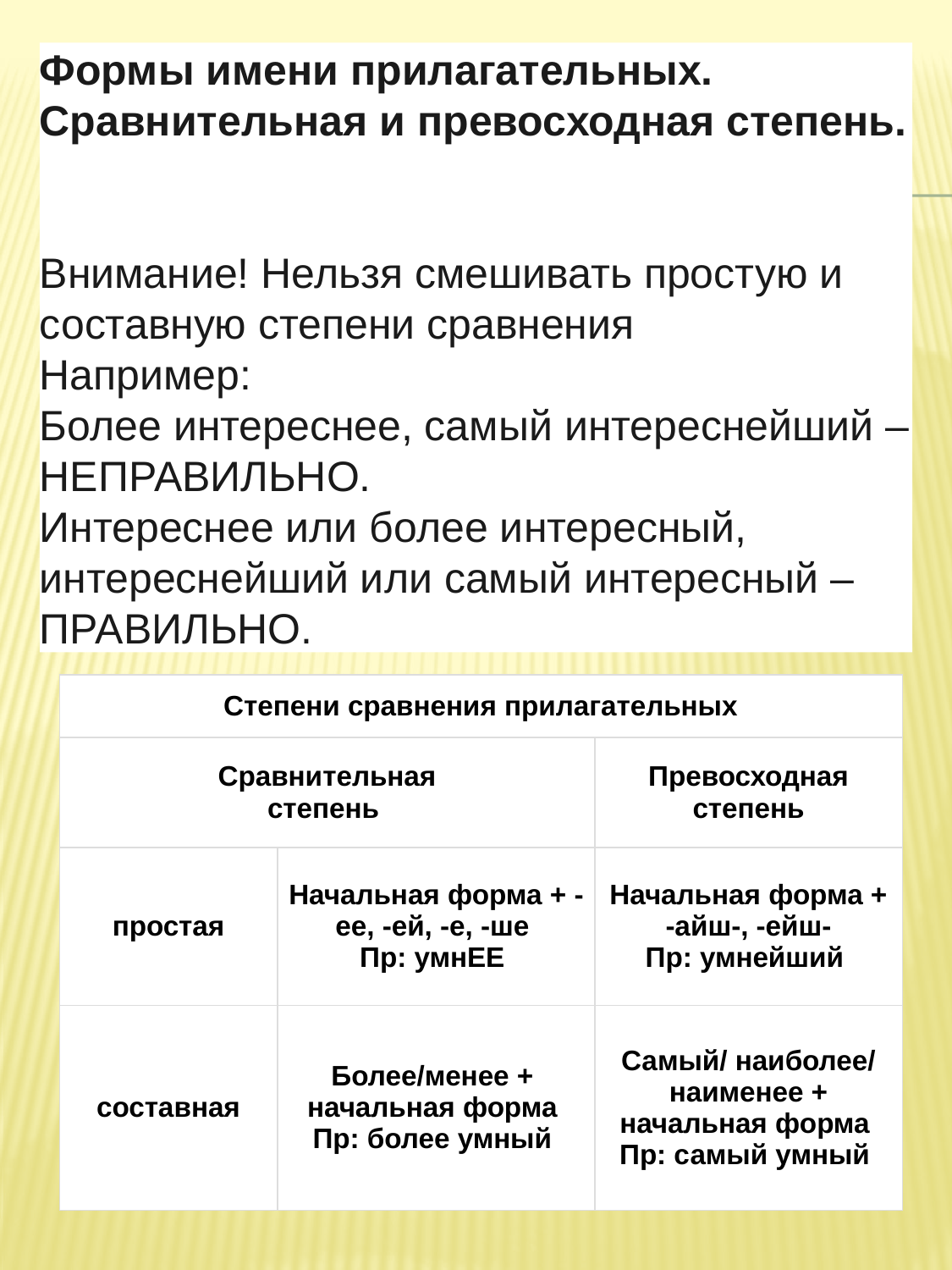

Формы имени прилагательных. Сравнительная и превосходная степень.
Внимание! Нельзя смешивать простую и составную степени сравнения
Например: 
Более интереснее, самый интереснейший – НЕПРАВИЛЬНО. 
Интереснее или более интересный, интереснейший или самый интересный – ПРАВИЛЬНО.
| Степени сравнения прилагательных |  |  |
| --- | --- | --- |
| Сравнительная степень |  | Превосходная степень |
| простая | Начальная форма + -ее, -ей, -е, -ше  Пр: умнЕЕ | Начальная форма + -айш-, -ейш- Пр: умнейший |
| составная | Более/менее +  начальная форма  Пр: более умный | Самый/ наиболее/ наименее + начальная форма  Пр: самый умный |